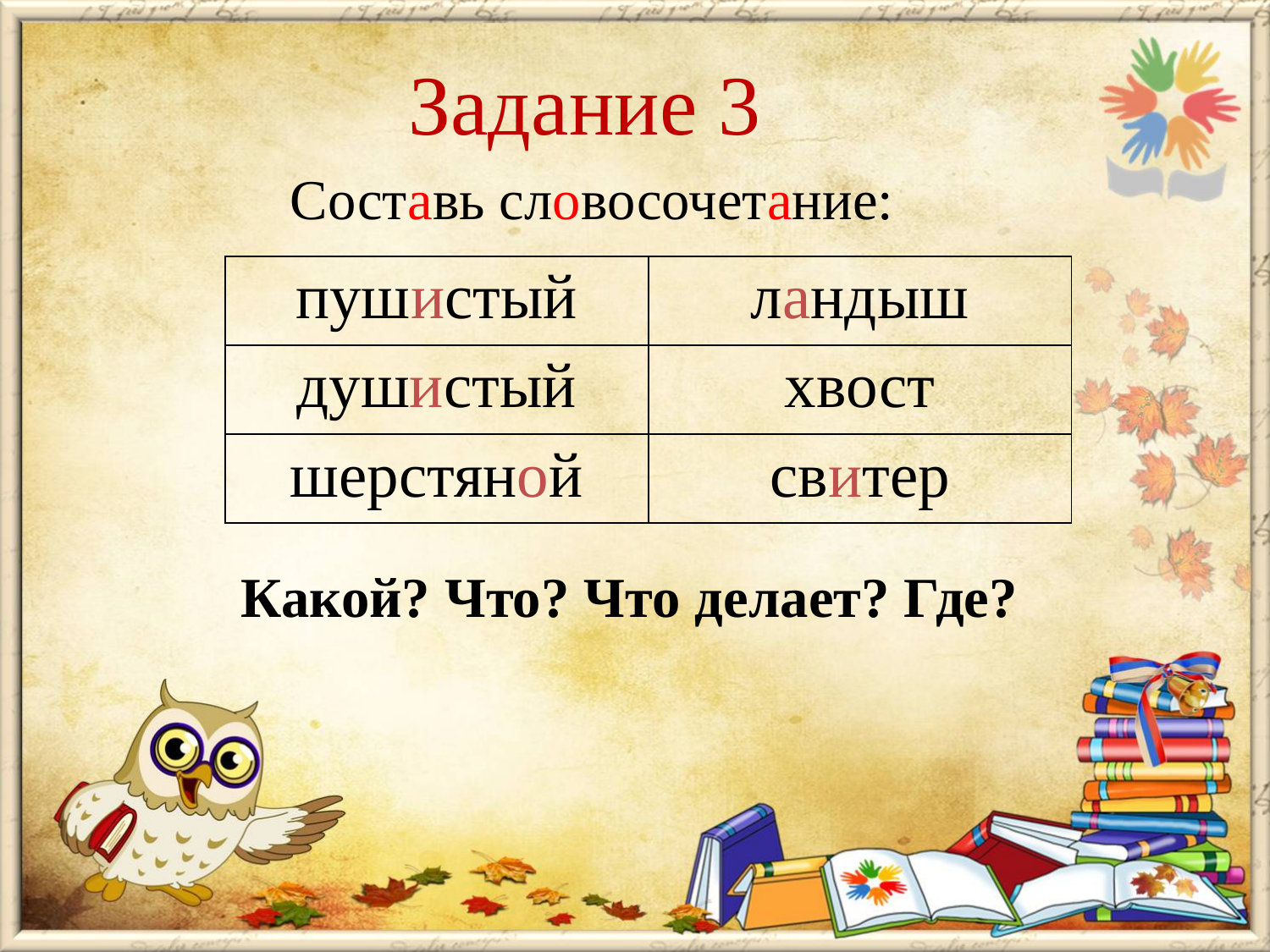

# Задание 3
Составь словосочетание:
| пушистый | ландыш |
| --- | --- |
| душистый | хвост |
| шерстяной | свитер |
Какой? Что? Что делает? Где?